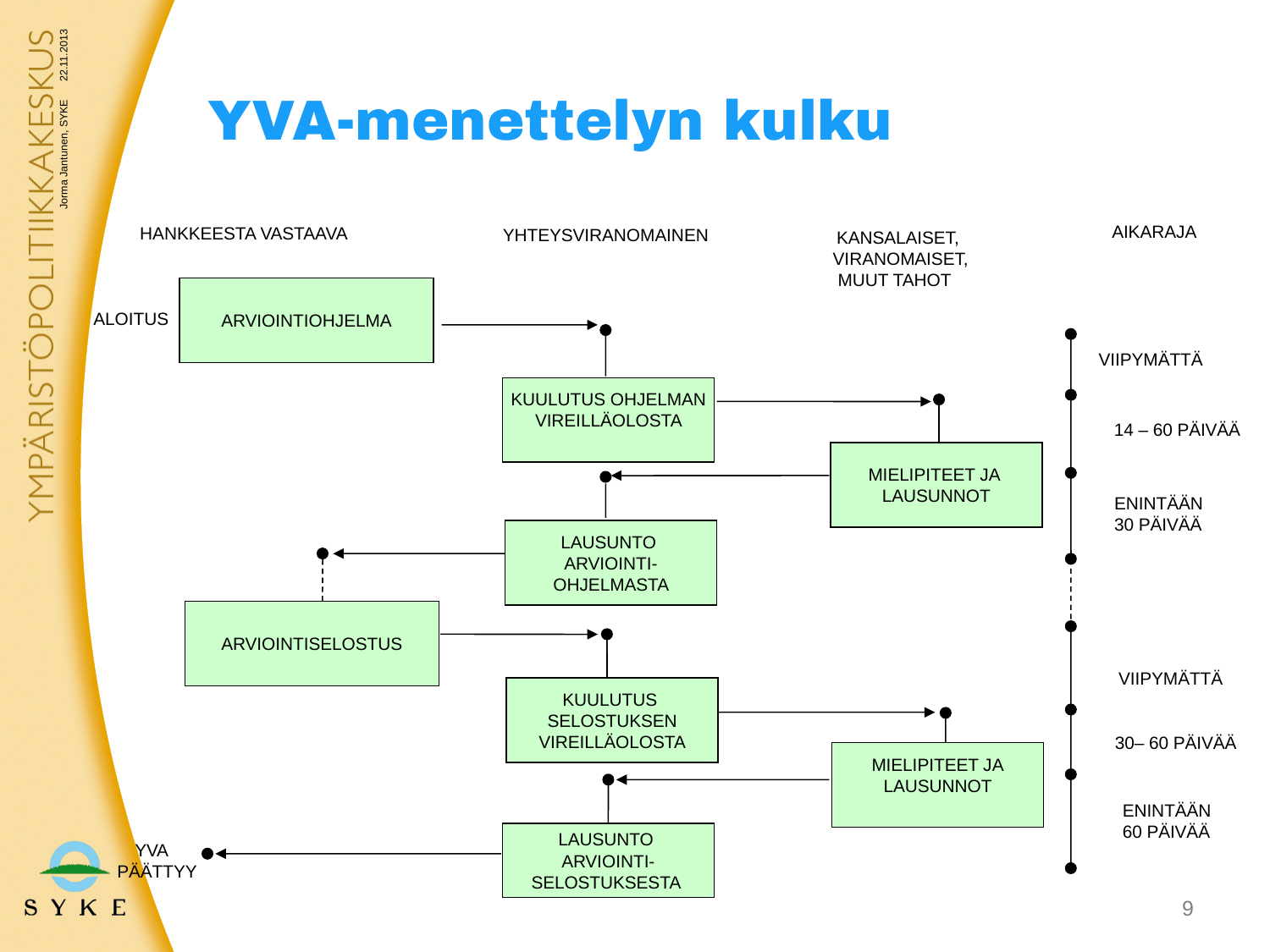

# YVA-menettelyn kulku
22.11.2013
AIKARAJA
                  HANKKEESTA VASTAAVA
YHTEYSVIRANOMAINEN
   KANSALAISET,
  VIRANOMAISET,
   MUUT TAHOT
Jorma Jantunen, SYKE
ARVIOINTIOHJELMA
ALOITUS

 VIIPYMÄTTÄ
KUULUTUS OHJELMAN
 VIREILLÄOLOSTA

14 – 60 PÄIVÄÄ
MIELIPITEET JA
LAUSUNNOT

ENINTÄÄN
30 PÄIVÄÄ
LAUSUNTO
ARVIOINTI-
OHJELMASTA

ARVIOINTISELOSTUS

 VIIPYMÄTTÄ

KUULUTUS
SELOSTUKSEN
VIREILLÄOLOSTA

30– 60 PÄIVÄÄ
MIELIPITEET JA
LAUSUNNOT

ENINTÄÄN
60 PÄIVÄÄ

LAUSUNTO
ARVIOINTI-
SELOSTUKSESTA
    YVA PÄÄTTYY

9